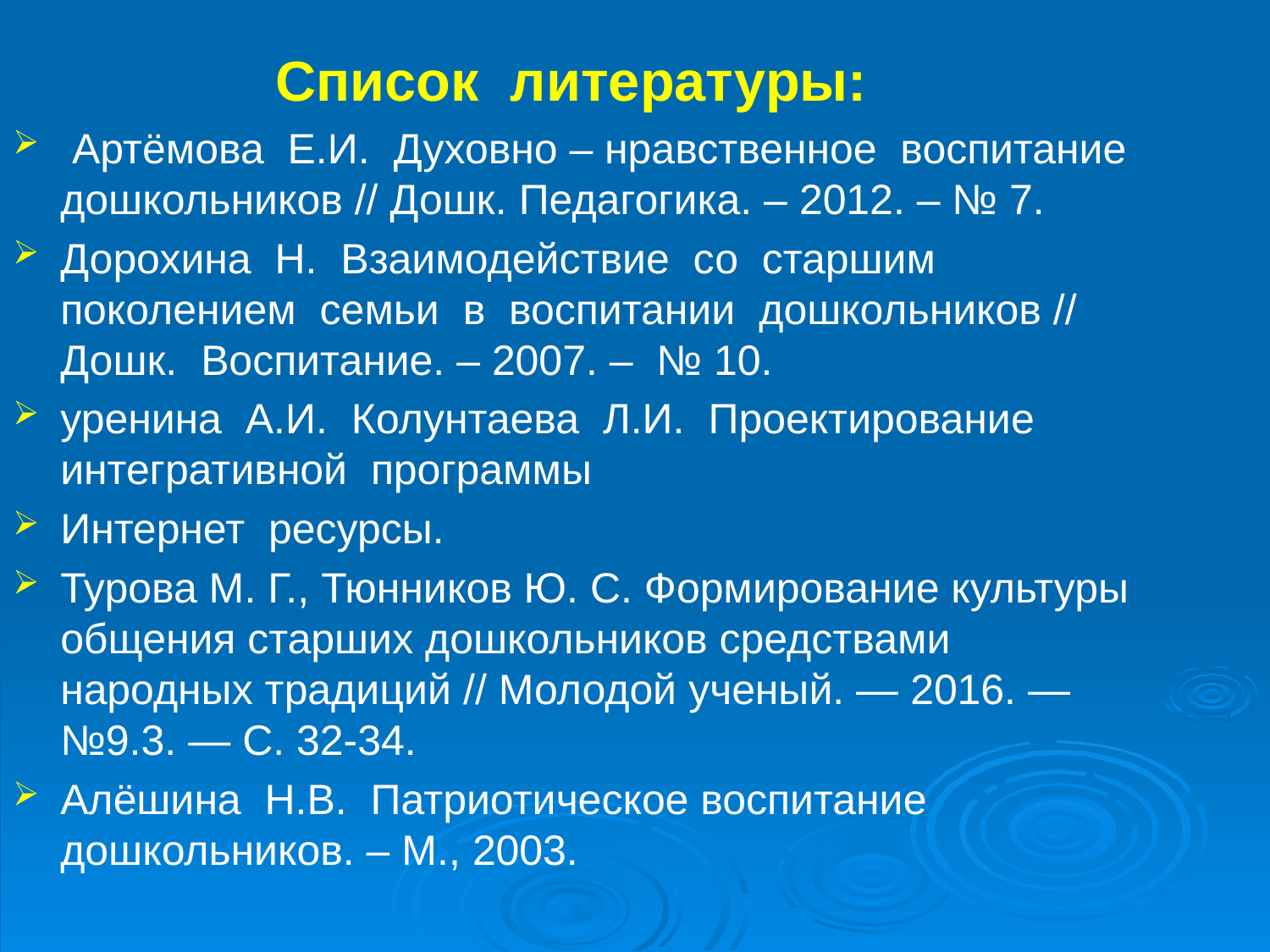

Список  литературы:
 Артёмова  Е.И.  Духовно – нравственное  воспитание дошкольников // Дошк. Педагогика. – 2012. – № 7.
Дорохина  Н.  Взаимодействие  со  старшим  поколением  семьи  в  воспитании  дошкольников // Дошк.  Воспитание. – 2007. –  № 10.
уренина  А.И.  Колунтаева  Л.И.  Проектирование  интегративной  программы
Интернет  ресурсы.
Турова М. Г., Тюнников Ю. С. Формирование культуры общения старших дошкольников средствами народных традиций // Молодой ученый. — 2016. — №9.3. — С. 32-34.
Алёшина  Н.В.  Патриотическое воспитание  дошкольников. – М., 2003.